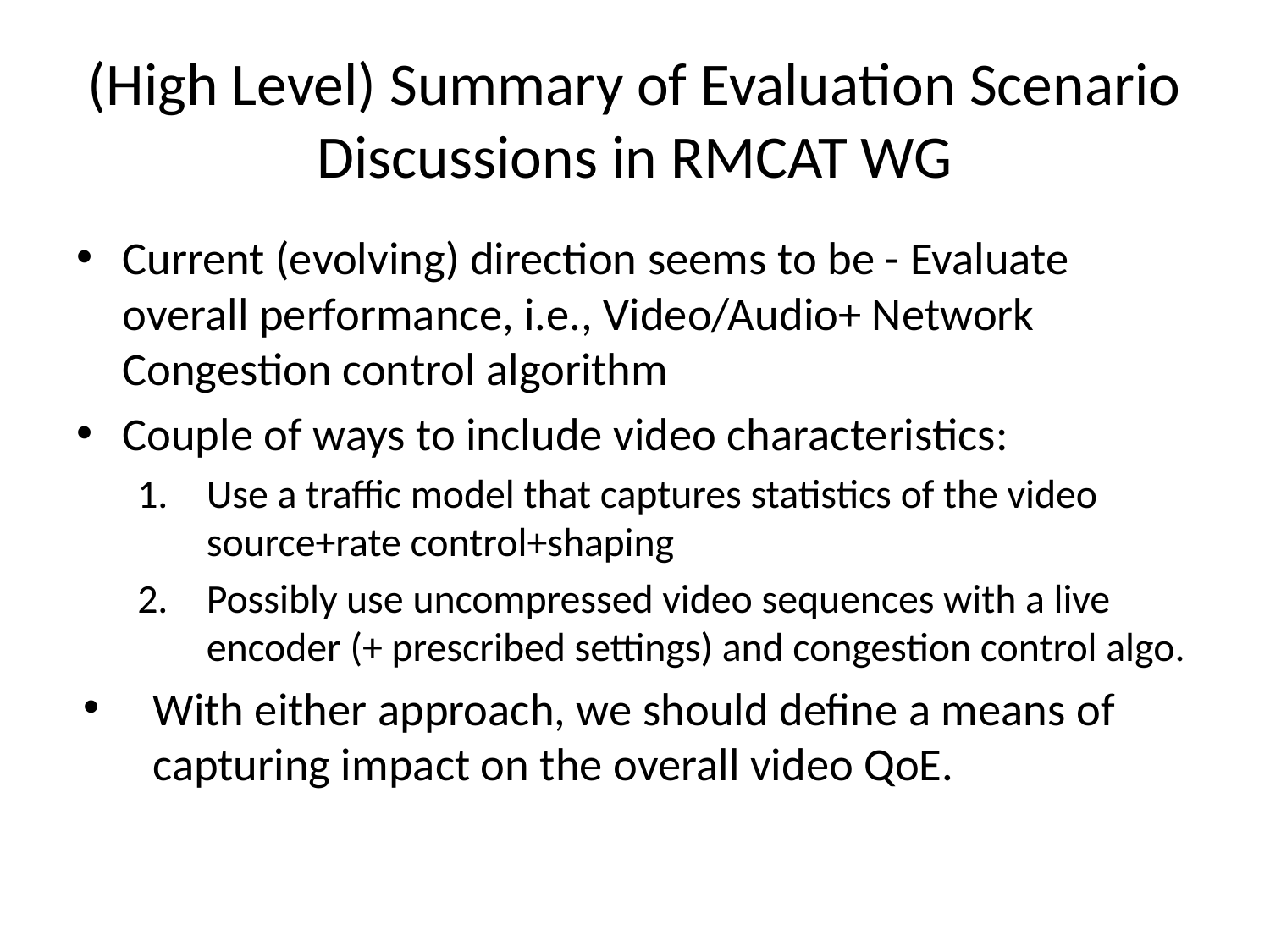

# (High Level) Summary of Evaluation Scenario Discussions in RMCAT WG
Current (evolving) direction seems to be - Evaluate overall performance, i.e., Video/Audio+ Network Congestion control algorithm
Couple of ways to include video characteristics:
Use a traffic model that captures statistics of the video source+rate control+shaping
Possibly use uncompressed video sequences with a live encoder (+ prescribed settings) and congestion control algo.
With either approach, we should define a means of capturing impact on the overall video QoE.